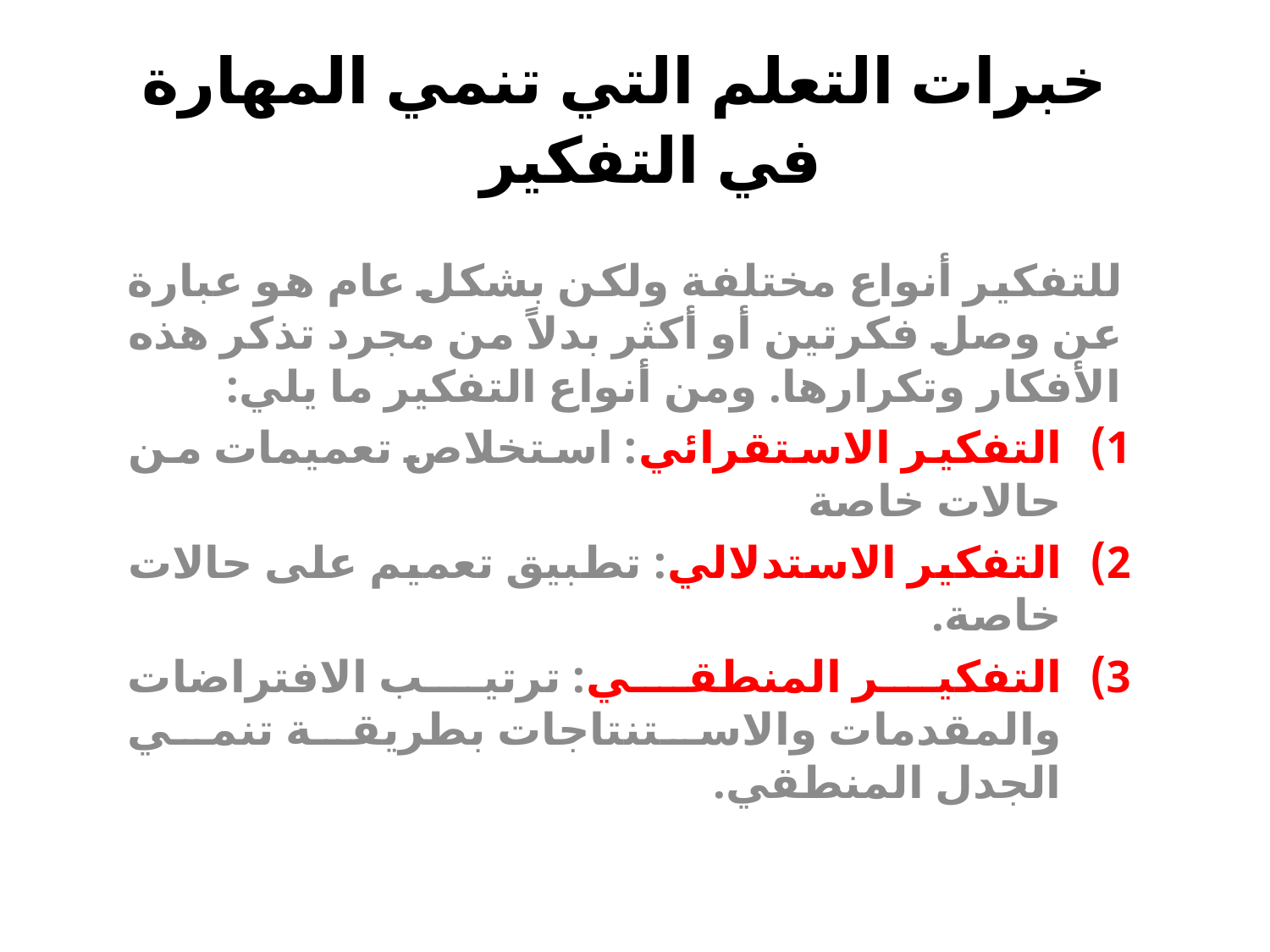

# خبرات التعلم التي تنمي المهارة في التفكير
للتفكير أنواع مختلفة ولكن بشكل عام هو عبارة عن وصل فكرتين أو أكثر بدلاً من مجرد تذكر هذه الأفكار وتكرارها. ومن أنواع التفكير ما يلي:
التفكير الاستقرائي: استخلاص تعميمات من حالات خاصة
التفكير الاستدلالي: تطبيق تعميم على حالات خاصة.
التفكير المنطقي: ترتيب الافتراضات والمقدمات والاستنتاجات بطريقة تنمي الجدل المنطقي.